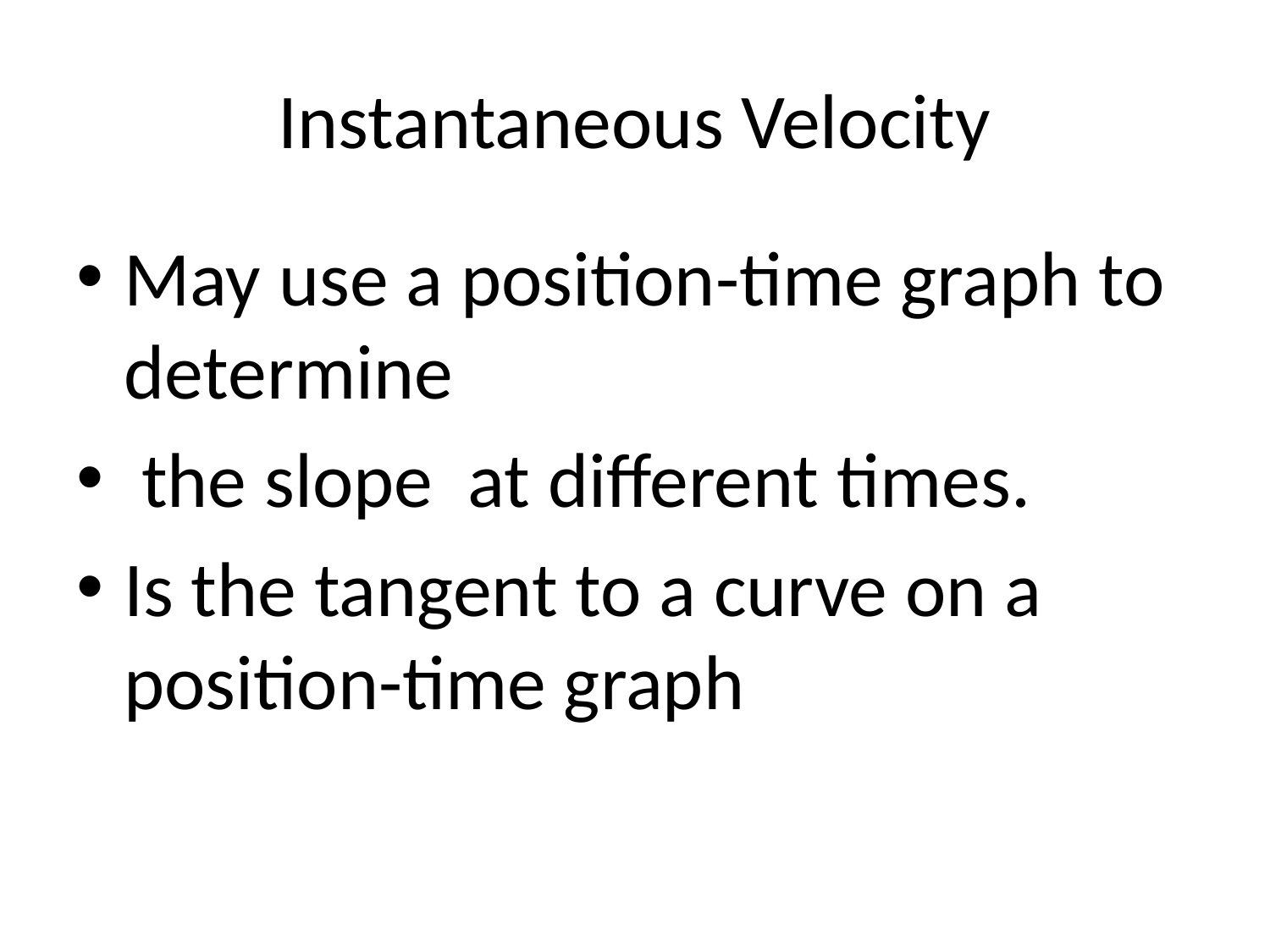

# Instantaneous Velocity
May use a position-time graph to determine
 the slope  at different times.
Is the tangent to a curve on a position-time graph